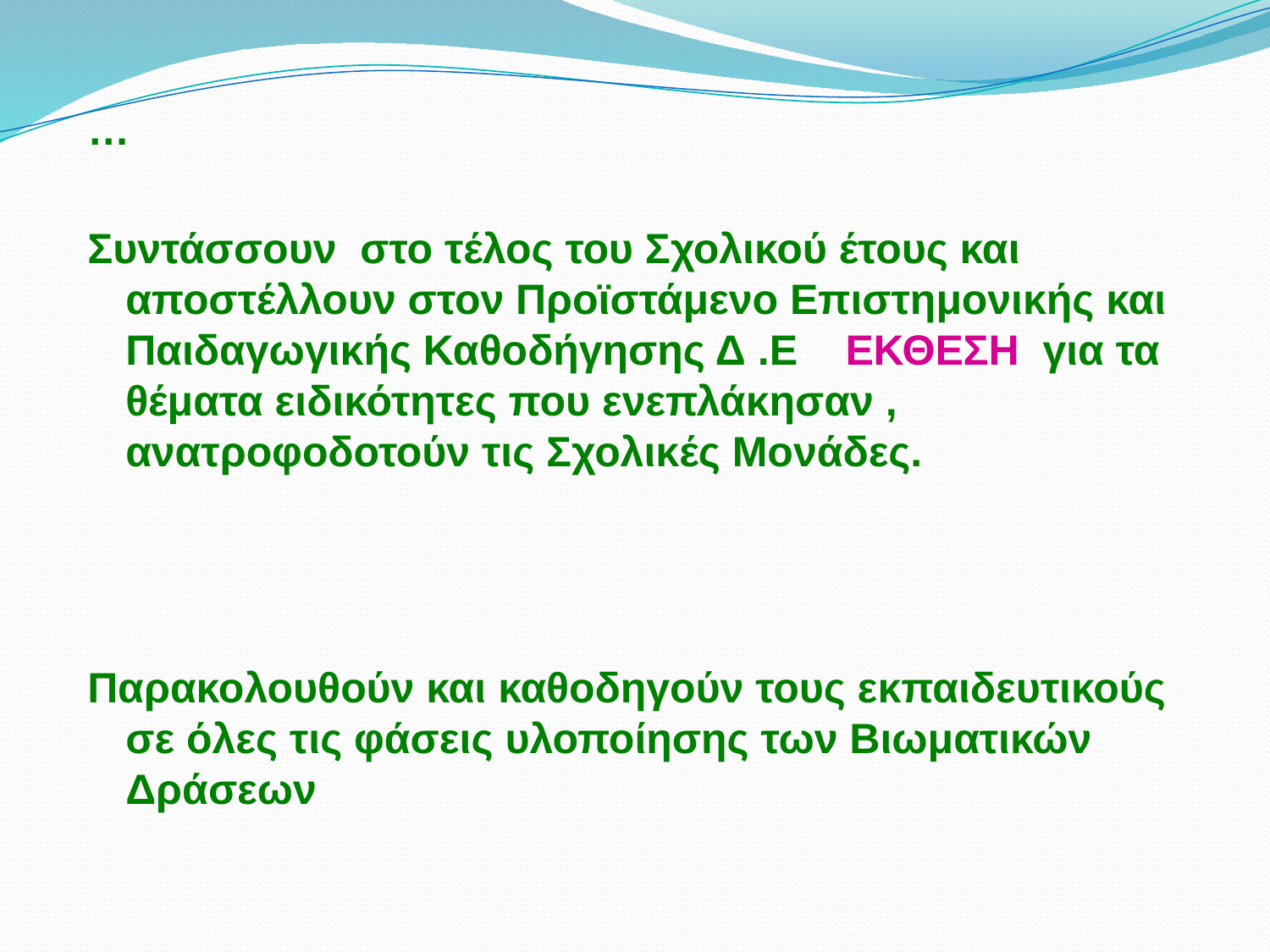

…

Συντάσσουν  στο τέλος του Σχολικού έτους και αποστέλλουν στον Προϊστάμενο Επιστημονικής και Παιδαγωγικής Καθοδήγησης Δ .Ε    ΕΚΘΕΣΗ  για τα θέματα ειδικότητες που ενεπλάκησαν , ανατροφοδοτούν τις Σχολικές Μονάδες.

Παρακολουθούν και καθοδηγούν τους εκπαιδευτικούς σε όλες τις φάσεις υλοποίησης των Βιωματικών Δράσεων